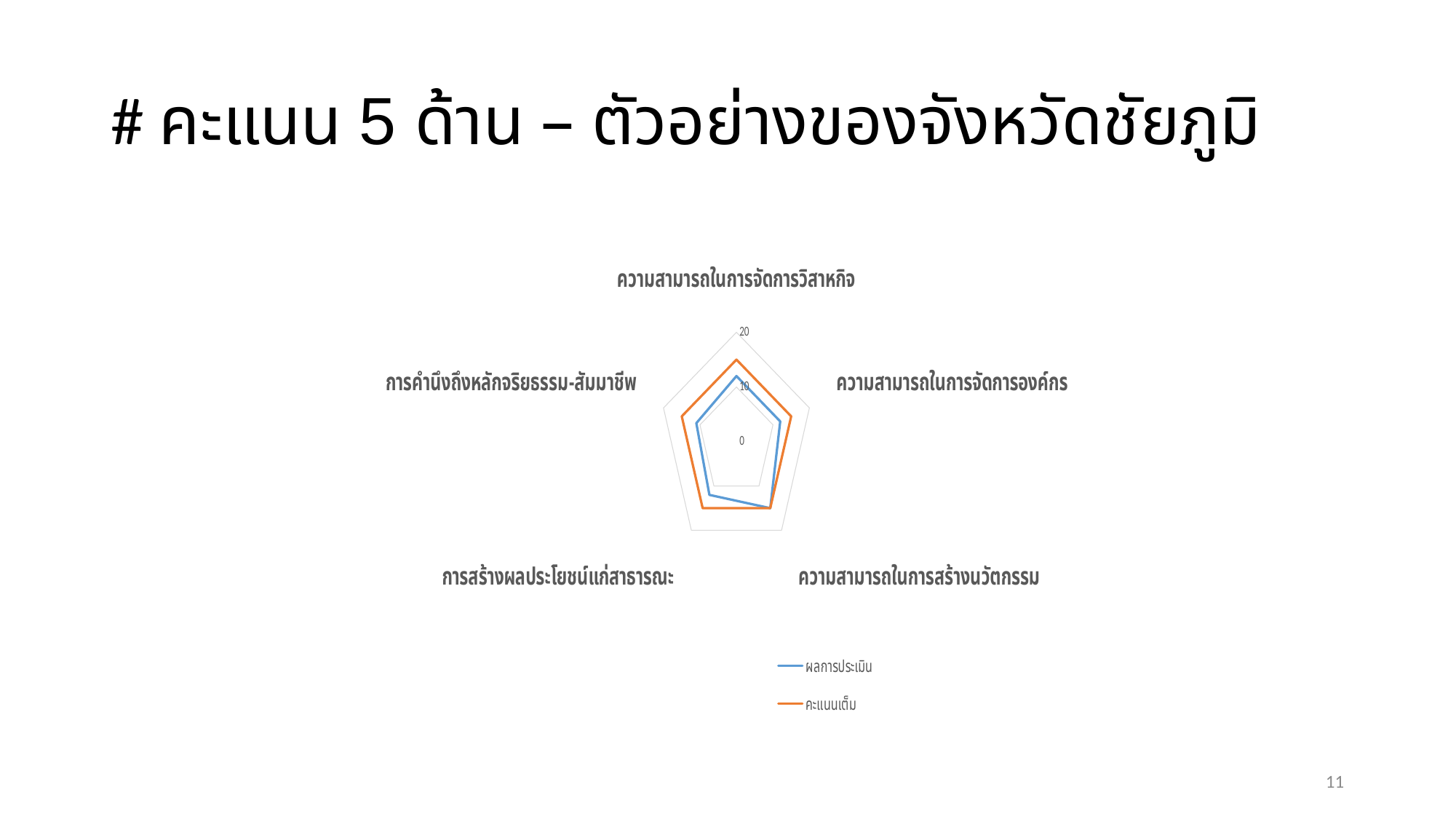

# # คะแนน 5 ด้าน – ตัวอย่างของจังหวัดชัยภูมิ

### Chart

| Category | ผลการประเมิน | คะแนนเต็ม |
|---|---|---|
| ความสามารถในการจัดการวิสาหกิจ | 12.0 | 15.0 |
| ความสามารถในการจัดการองค์กร | 12.0 | 15.0 |
| ความสามารถในการสร้างนวัตกรรม | 15.0 | 15.0 |
| การสร้างผลประโยชน์แก่สาธารณะ | 12.0 | 15.0 |
| การคำนึงถึงหลักจริยธรรม-สัมมาชีพ | 11.0 | 15.0 |
11